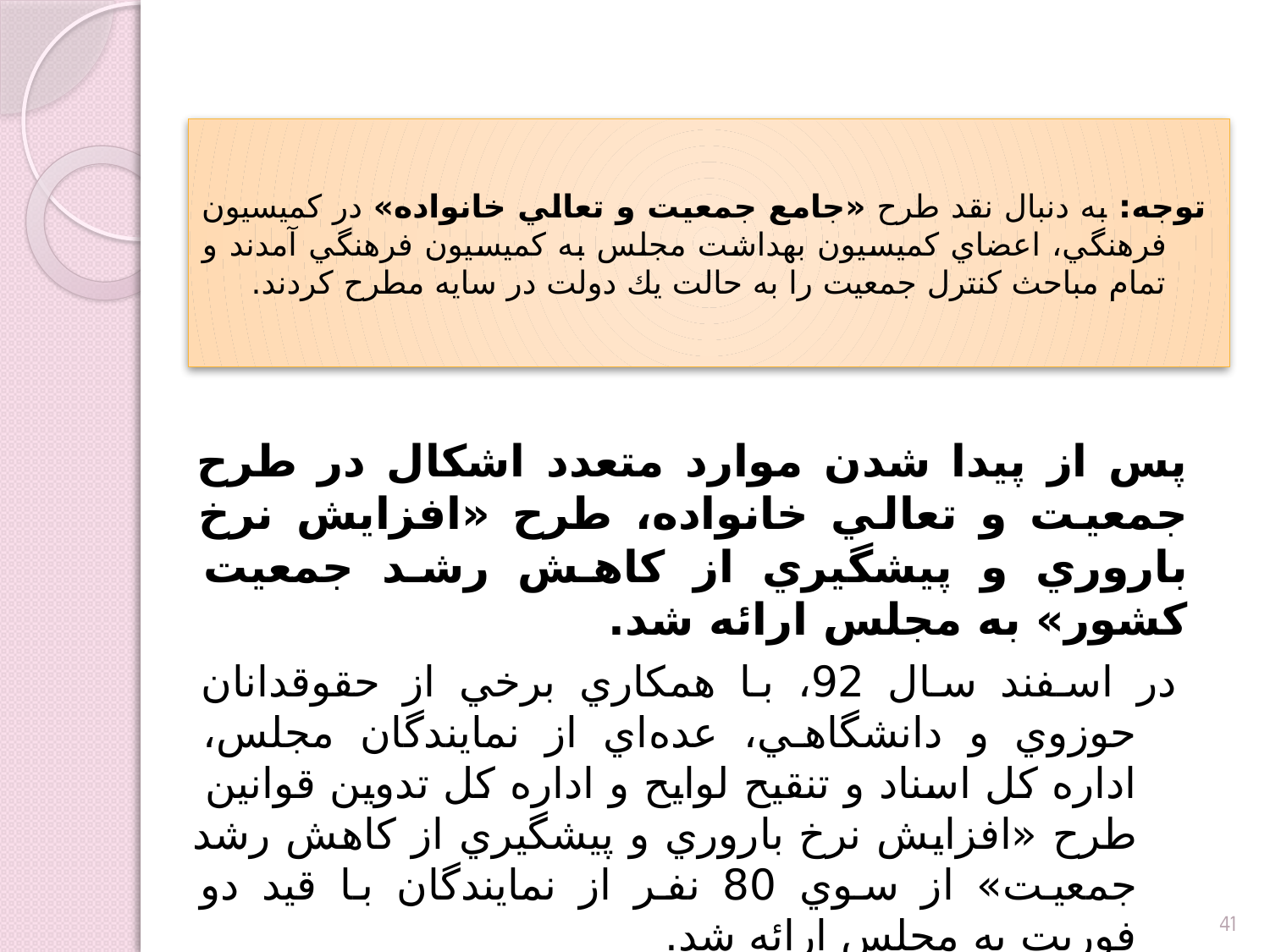

توجه: به دنبال نقد طرح «جامع جمعيت و تعالي خانواده» در كميسيون فرهنگي، اعضاي كميسيون بهداشت مجلس به كميسيون فرهنگي آمدند و تمام مباحث كنترل جمعيت را به حالت يك دولت در سايه مطرح كردند.

پس از پيدا شدن موارد متعدد اشكال در طرح جمعيت و تعالي خانواده، طرح «افزايش نرخ باروري و پيشگيري از كاهش رشد جمعيت كشور» به مجلس ارائه شد.
	در اسفند سال 92، با همكاري برخي از حقوقدانان حوزوي و دانشگاهي، عده‌اي از نمايندگان مجلس، اداره كل اسناد و تنقيح لوايح و اداره كل تدوين قوانين  طرح «افزايش نرخ باروري و پيشگيري از كاهش رشد جمعيت» از سوي 80 نفر از نمايندگان با قيد دو فوريت به مجلس ارائه شد.

41